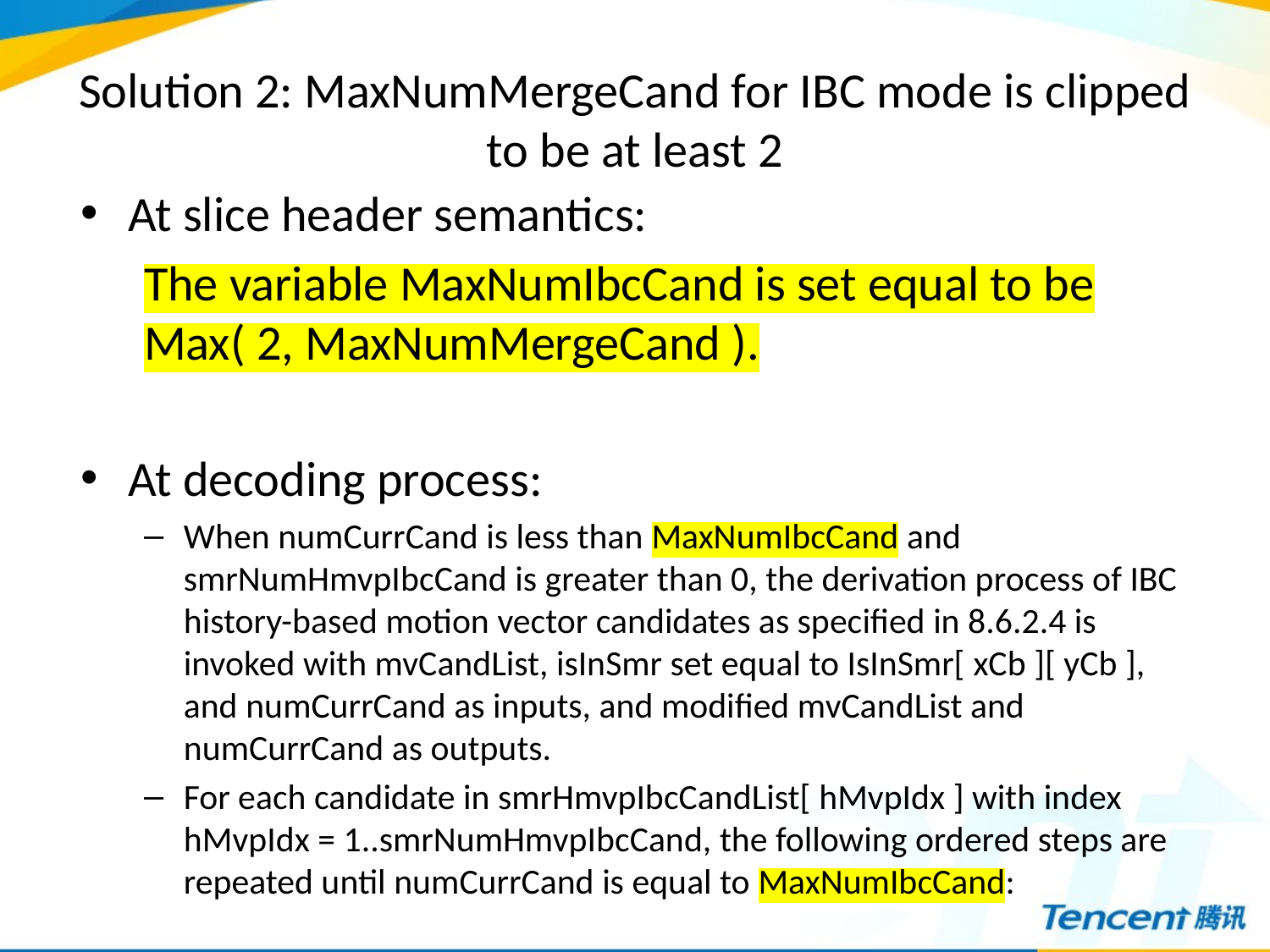

# Solution 2: MaxNumMergeCand for IBC mode is clipped to be at least 2
At slice header semantics:
The variable MaxNumIbcCand is set equal to be Max( 2, MaxNumMergeCand ).

At decoding process:
When numCurrCand is less than MaxNumIbcCand and smrNumHmvpIbcCand is greater than 0, the derivation process of IBC history-based motion vector candidates as specified in 8.6.2.4 is invoked with mvCandList, isInSmr set equal to IsInSmr[ xCb ][ yCb ], and numCurrCand as inputs, and modified mvCandList and numCurrCand as outputs.
For each candidate in smrHmvpIbcCandList[ hMvpIdx ] with index hMvpIdx = 1..smrNumHmvpIbcCand, the following ordered steps are repeated until numCurrCand is equal to MaxNumIbcCand: